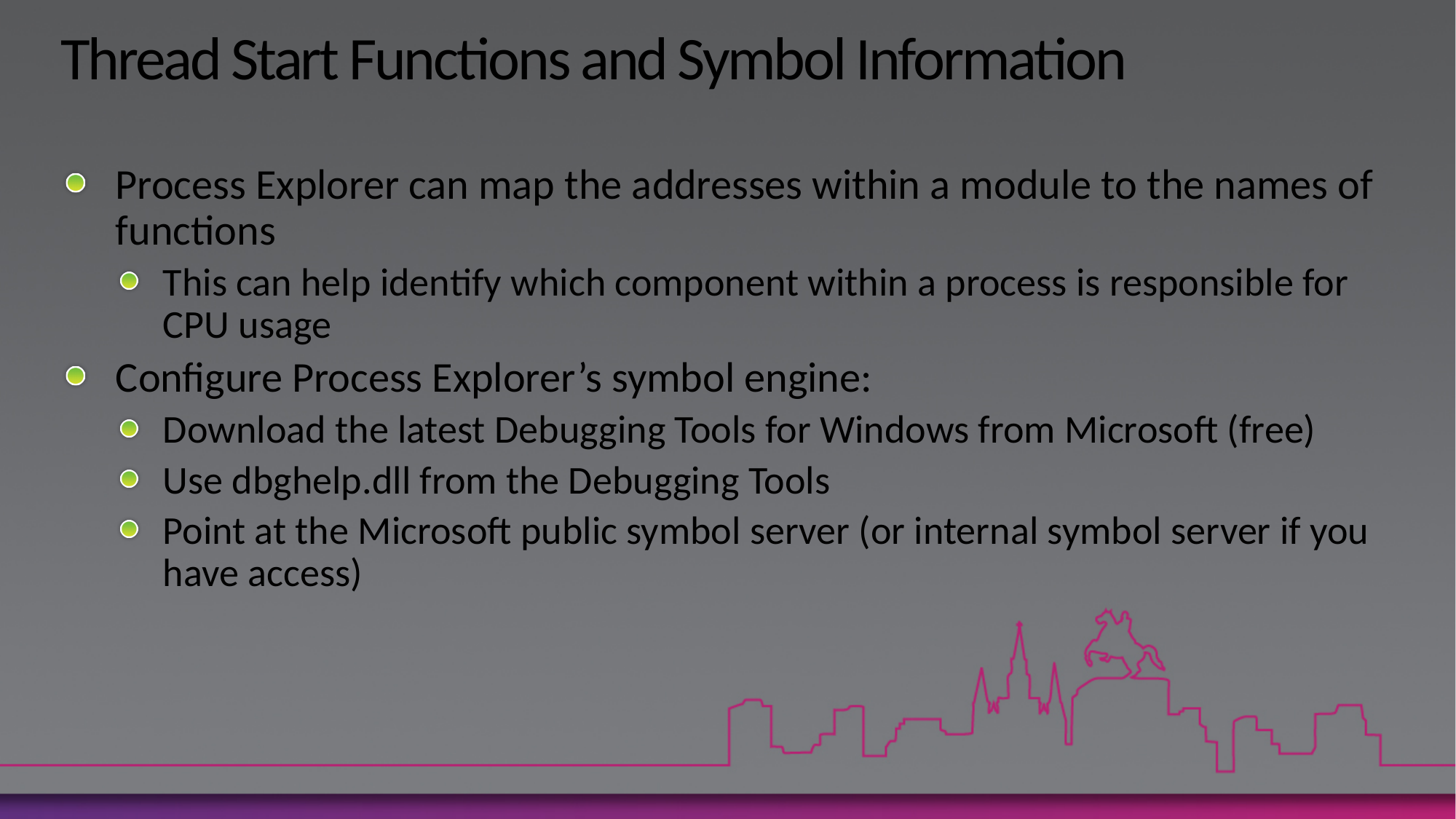

# Thread Start Functions and Symbol Information
Process Explorer can map the addresses within a module to the names of functions
This can help identify which component within a process is responsible for CPU usage
Configure Process Explorer’s symbol engine:
Download the latest Debugging Tools for Windows from Microsoft (free)
Use dbghelp.dll from the Debugging Tools
Point at the Microsoft public symbol server (or internal symbol server if you have access)